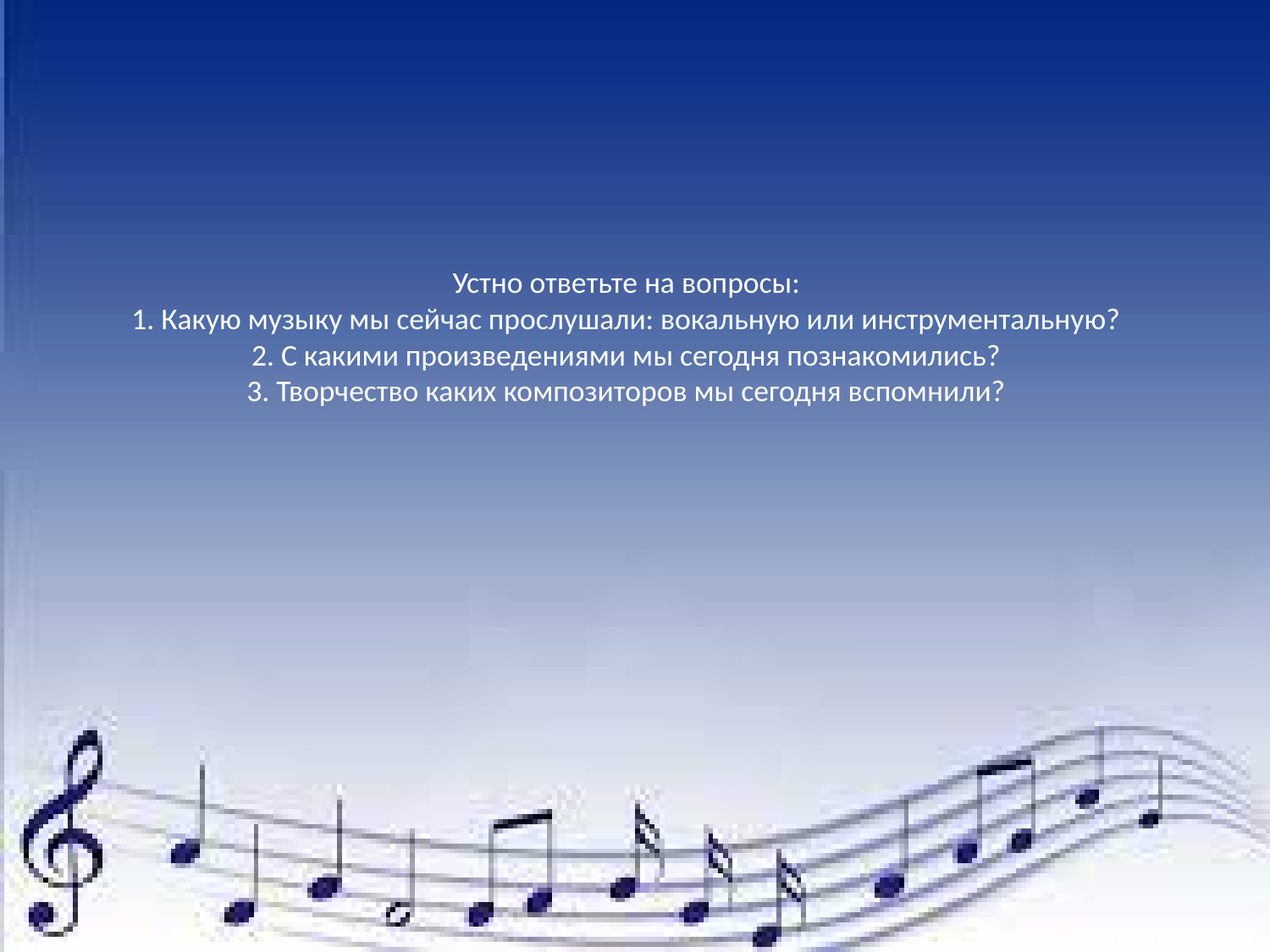

# Устно ответьте на вопросы: 1. Какую музыку мы сейчас прослушали: вокальную или инструментальную? 2. С какими произведениями мы сегодня познакомились? 3. Творчество каких композиторов мы сегодня вспомнили?